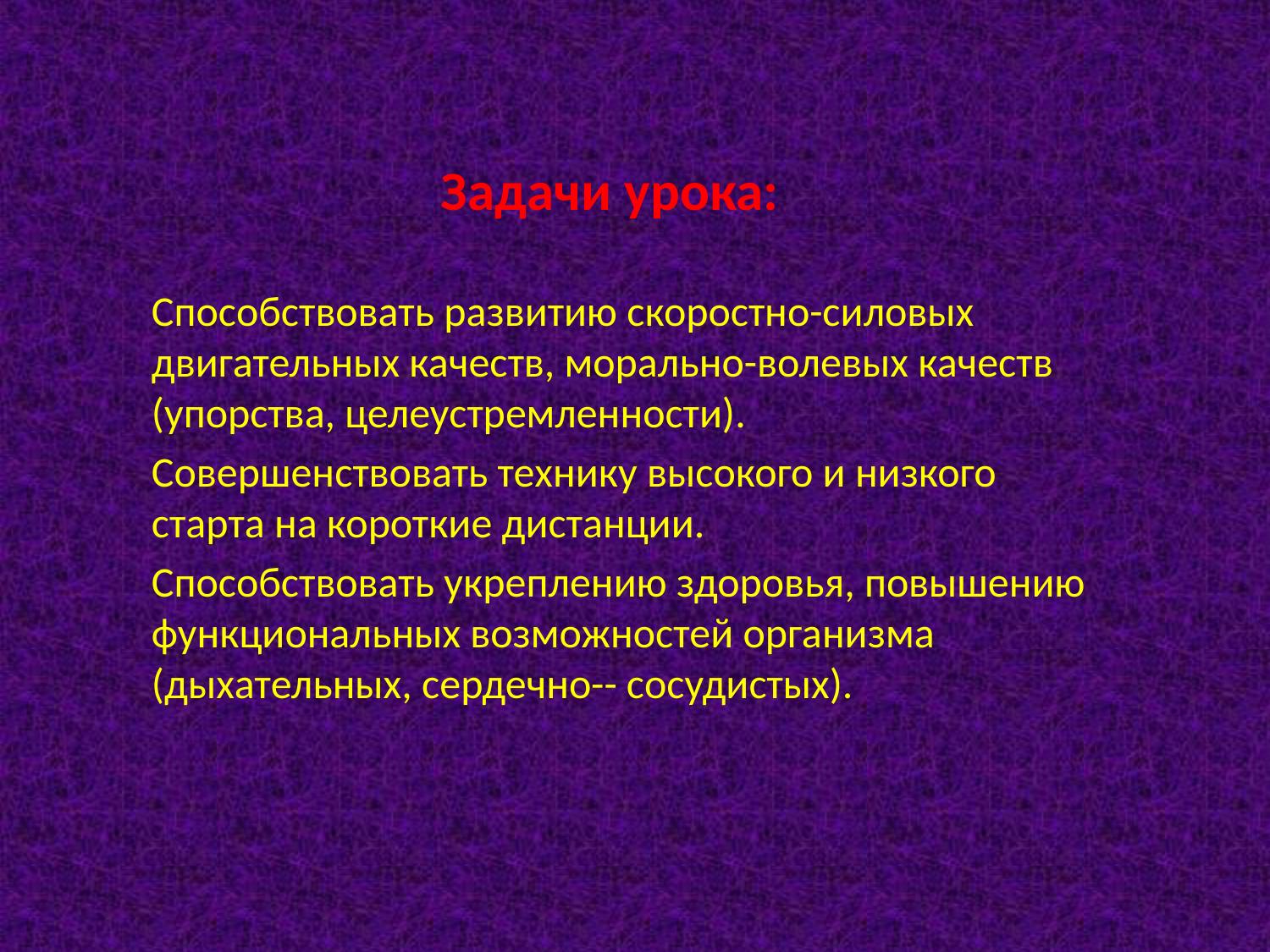

# Задачи урока:
Способствовать развитию скоростно-силовых двигательных качеств, морально-волевых качеств (упорства, целеустремленности).
Совершенствовать технику высокого и низкого старта на короткие дистанции.
Способствовать укреплению здоровья, повышению функциональных возможностей организма (дыхательных, сердечно-- сосудистых).